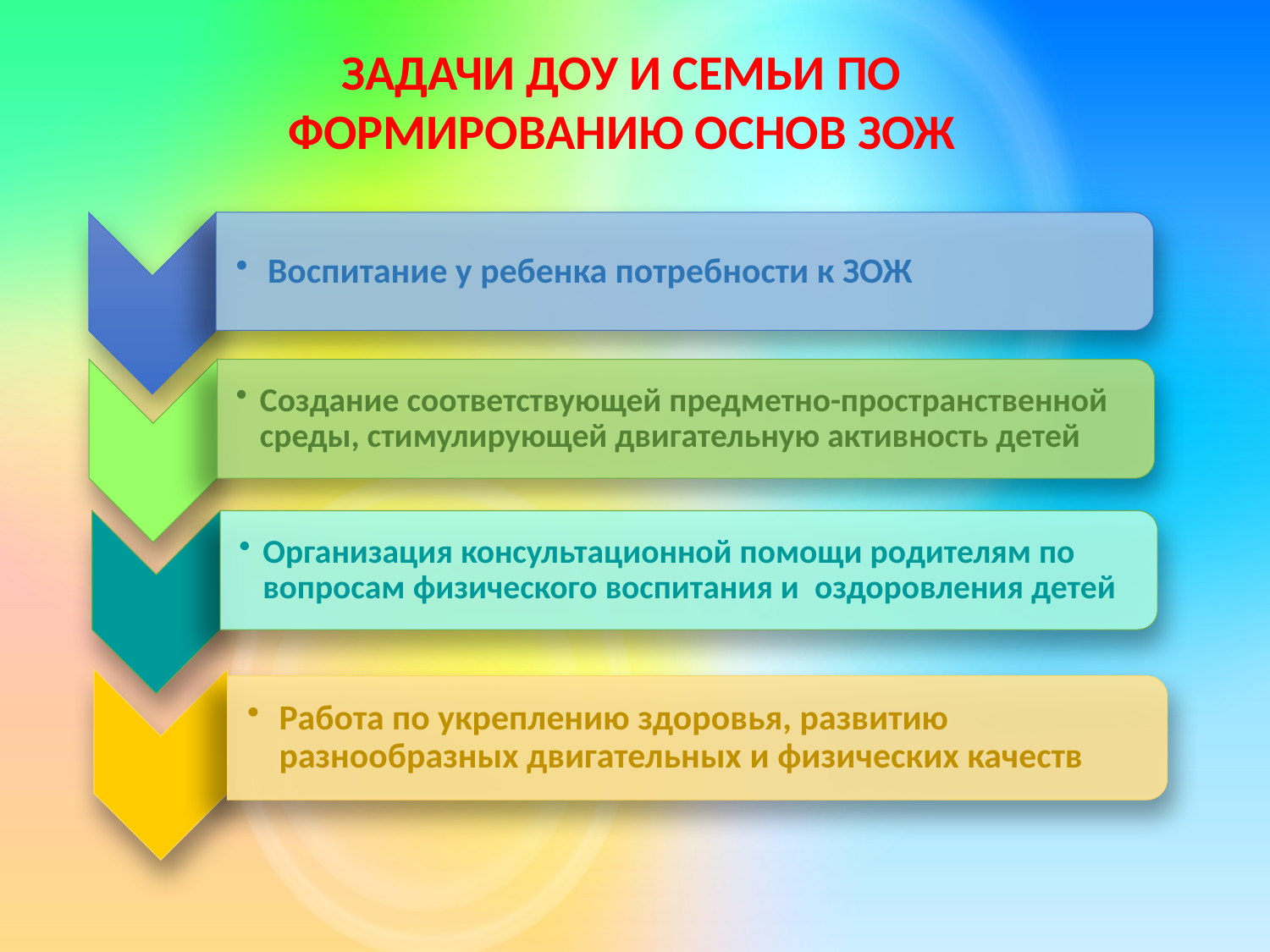

Задачи ДОУ и СЕМЬИ по формированию основ ЗОЖ

Воспитание у ребенка потребности к ЗОЖ

Создание соответствующей предметно-пространственной среды, стимулирующей двигательную активность детей

Организация консультационной помощи родителям по вопросам физического воспитания и  оздоровления детей

Работа по укреплению здоровья, развитию разнообразных двигательных и физических качеств